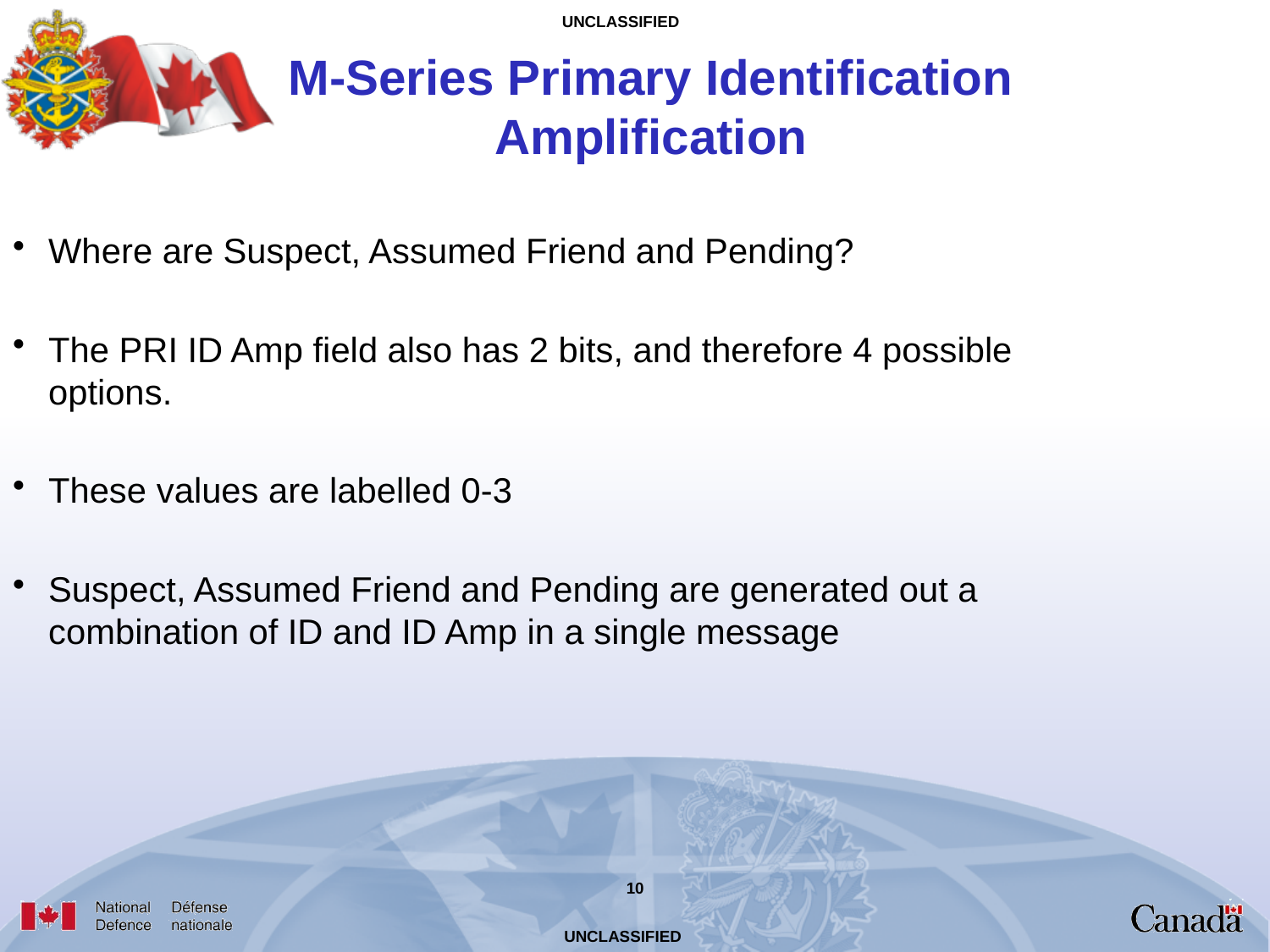

M-Series Primary Identification Amplification
Where are Suspect, Assumed Friend and Pending?

The PRI ID Amp field also has 2 bits, and therefore 4 possible options.

These values are labelled 0-3

Suspect, Assumed Friend and Pending are generated out a combination of ID and ID Amp in a single message